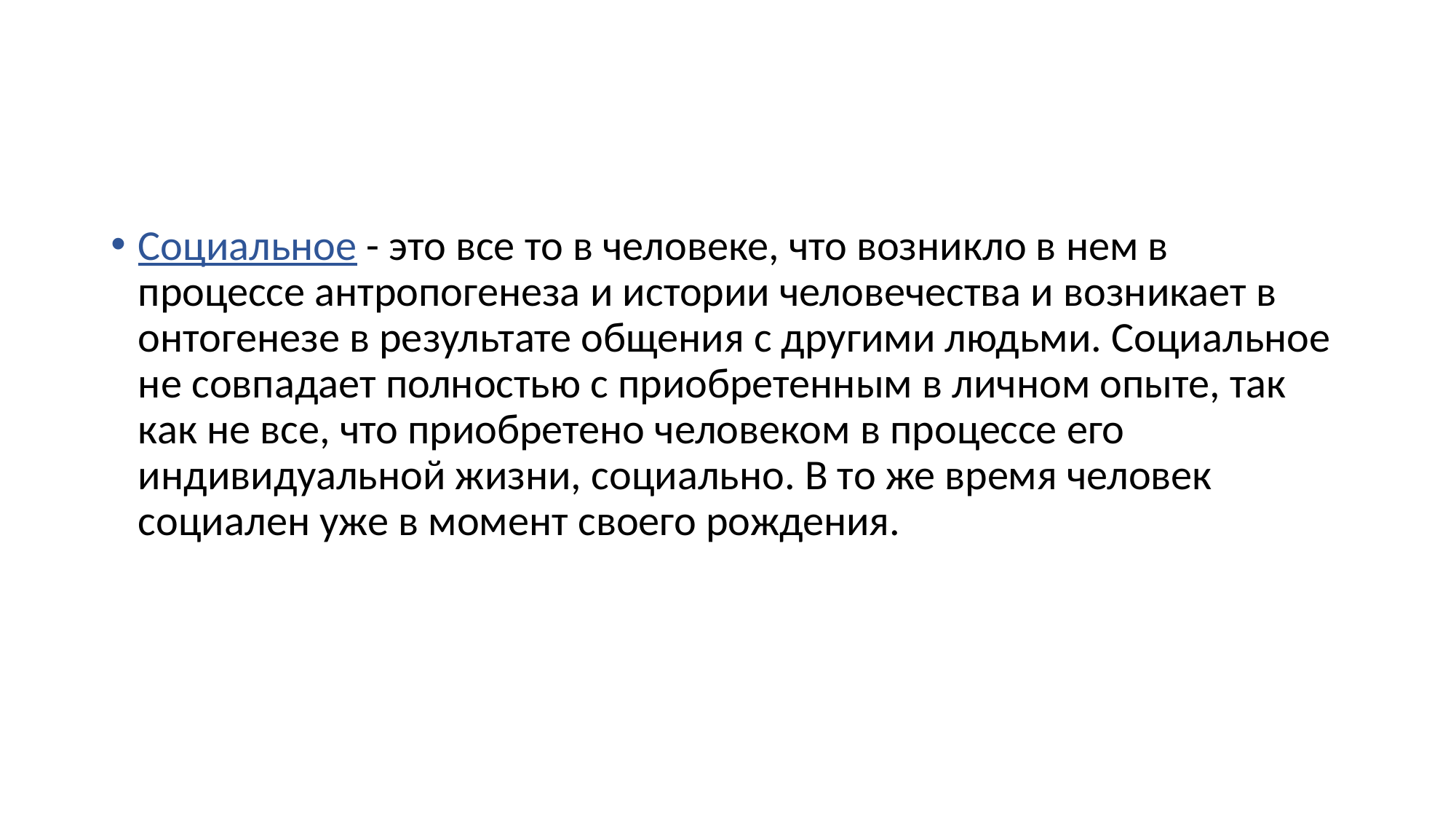

#
Социальное - это все то в человеке, что возникло в нем в процессе антропогенеза и истории человечества и возникает в онтогенезе в результате общения с другими людьми. Социальное не совпадает полностью с приобретенным в личном опыте, так как не все, что приобретено человеком в процессе его индивидуальной жизни, социально. В то же время человек социален уже в момент своего рождения.